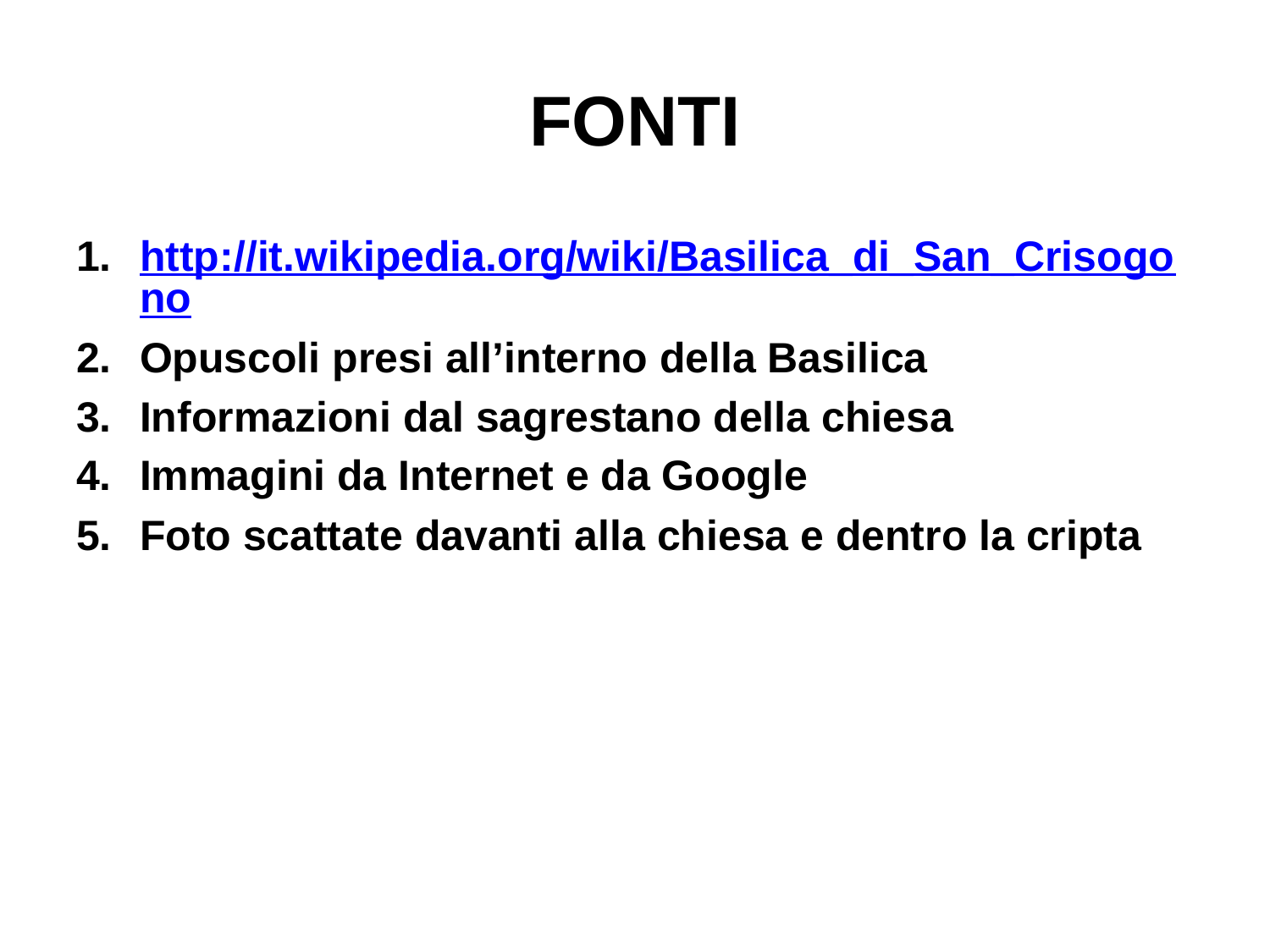

# FONTI
http://it.wikipedia.org/wiki/Basilica_di_San_Crisogono
Opuscoli presi all’interno della Basilica
Informazioni dal sagrestano della chiesa
Immagini da Internet e da Google
Foto scattate davanti alla chiesa e dentro la cripta